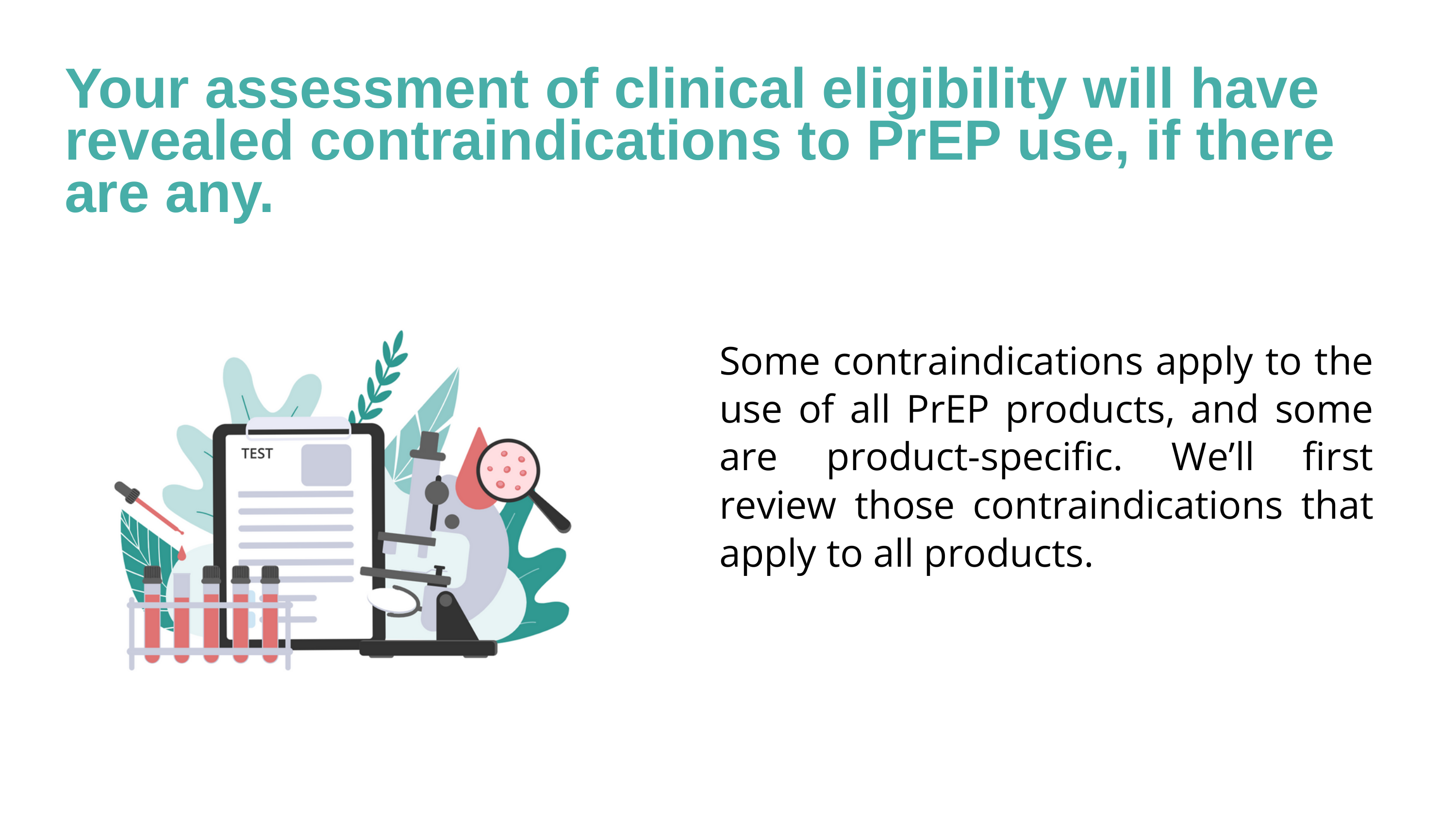

Your assessment of clinical eligibility will have revealed contraindications to PrEP use, if there are any.

Some contraindications apply to the use of all PrEP products, and some are product-specific. We’ll first review those contraindications that apply to all products.